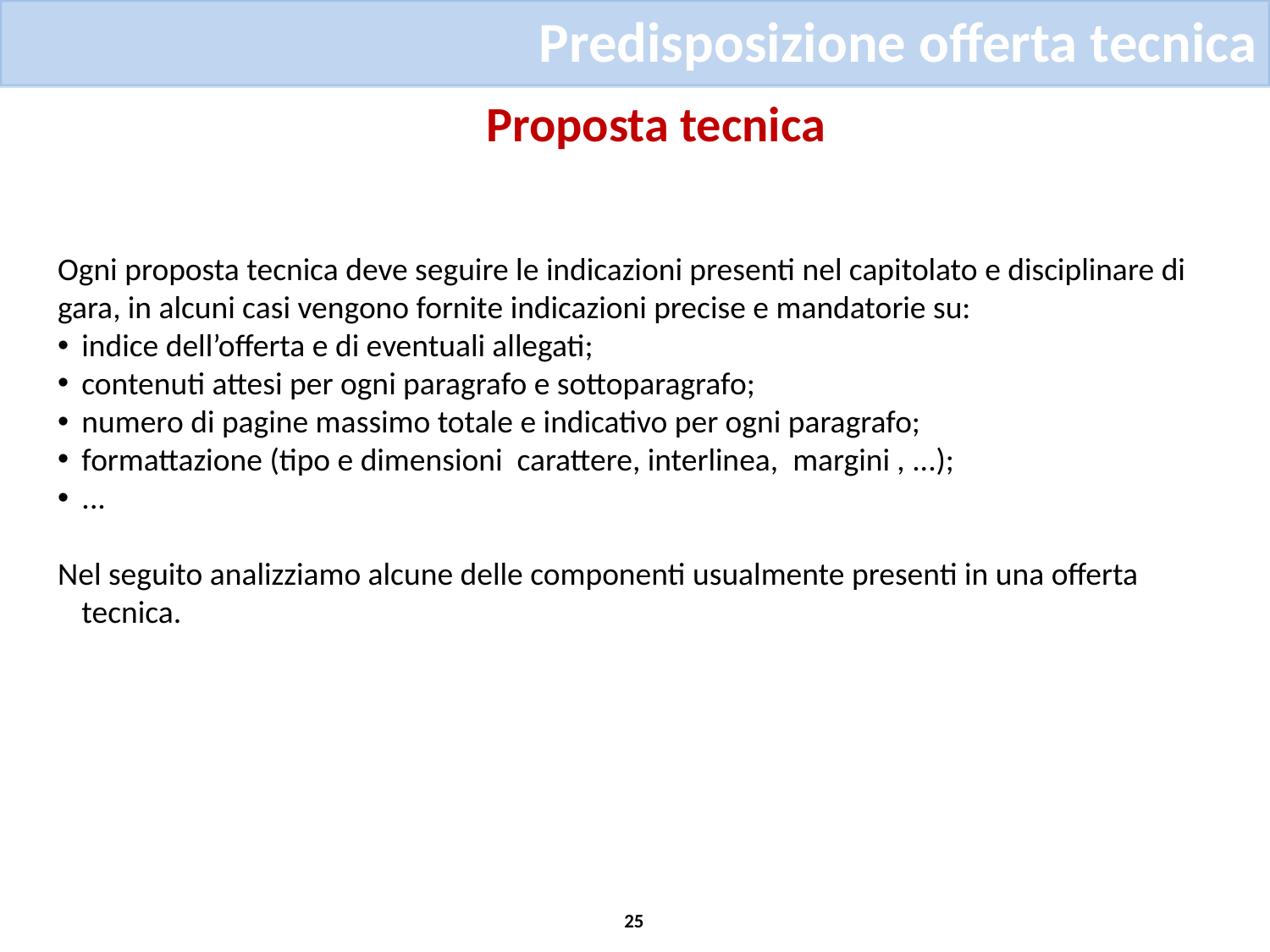

Predisposizione offerta tecnica
Proposta tecnica
Ogni proposta tecnica deve seguire le indicazioni presenti nel capitolato e disciplinare di gara, in alcuni casi vengono fornite indicazioni precise e mandatorie su:
indice dell’offerta e di eventuali allegati;
contenuti attesi per ogni paragrafo e sottoparagrafo;
numero di pagine massimo totale e indicativo per ogni paragrafo;
formattazione (tipo e dimensioni  carattere, interlinea,  margini , ...);
...

Nel seguito analizziamo alcune delle componenti usualmente presenti in una offerta tecnica.
25